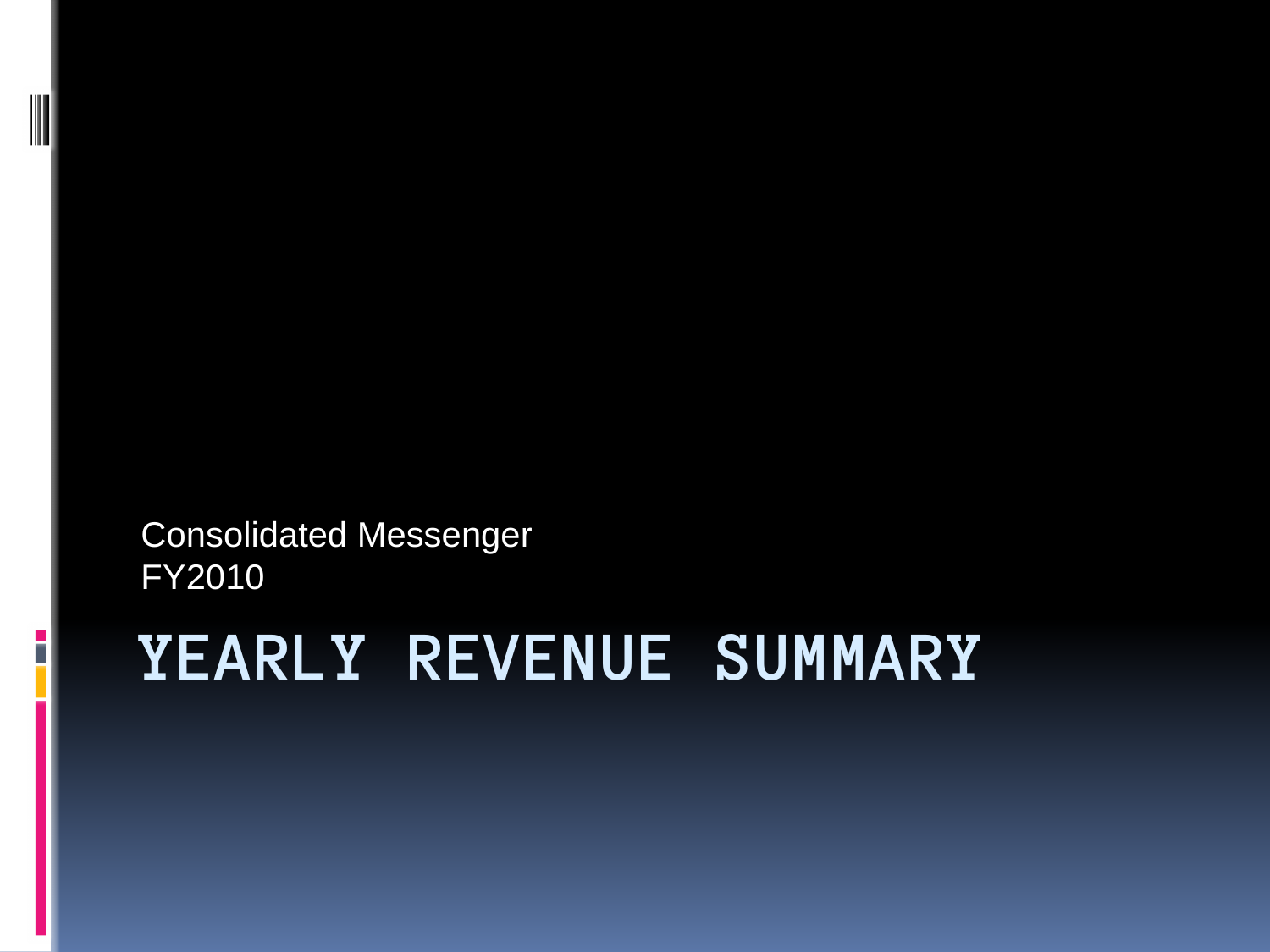

Consolidated Messenger
FY2010
# Yearly Revenue Summary